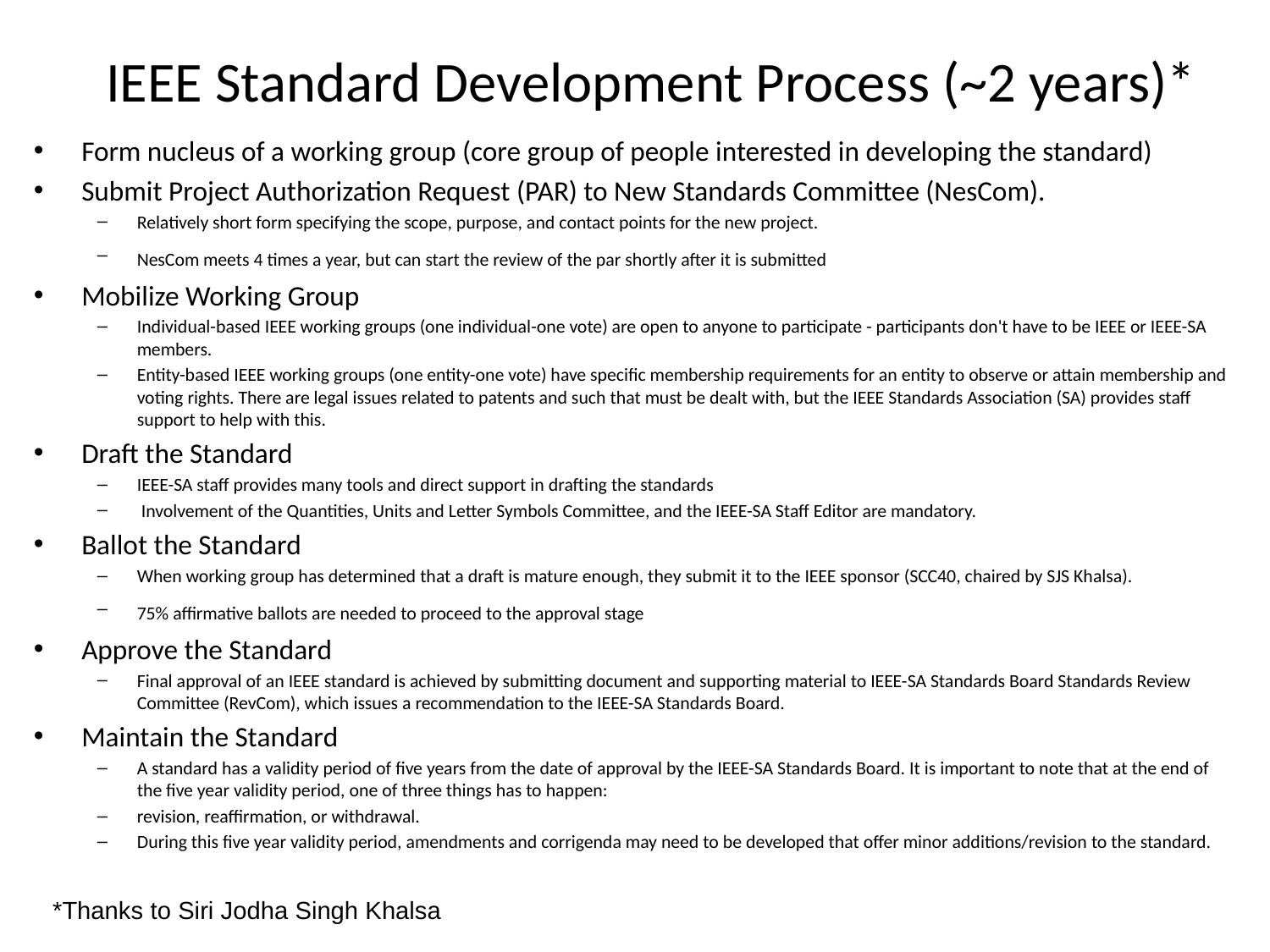

# IEEE Standard Development Process (~2 years)*
Form nucleus of a working group (core group of people interested in developing the standard)
Submit Project Authorization Request (PAR) to New Standards Committee (NesCom).
Relatively short form specifying the scope, purpose, and contact points for the new project.
NesCom meets 4 times a year, but can start the review of the par shortly after it is submitted
Mobilize Working Group
Individual-based IEEE working groups (one individual-one vote) are open to anyone to participate - participants don't have to be IEEE or IEEE-SA members.
Entity-based IEEE working groups (one entity-one vote) have specific membership requirements for an entity to observe or attain membership and voting rights. There are legal issues related to patents and such that must be dealt with, but the IEEE Standards Association (SA) provides staff support to help with this.
Draft the Standard
IEEE-SA staff provides many tools and direct support in drafting the standards
 Involvement of the Quantities, Units and Letter Symbols Committee, and the IEEE-SA Staff Editor are mandatory.
Ballot the Standard
When working group has determined that a draft is mature enough, they submit it to the IEEE sponsor (SCC40, chaired by SJS Khalsa).
75% affirmative ballots are needed to proceed to the approval stage
Approve the Standard
Final approval of an IEEE standard is achieved by submitting document and supporting material to IEEE-SA Standards Board Standards Review Committee (RevCom), which issues a recommendation to the IEEE-SA Standards Board.
Maintain the Standard
A standard has a validity period of five years from the date of approval by the IEEE-SA Standards Board. It is important to note that at the end of the five year validity period, one of three things has to happen:
revision, reaffirmation, or withdrawal.
During this five year validity period, amendments and corrigenda may need to be developed that offer minor additions/revision to the standard.
*Thanks to Siri Jodha Singh Khalsa